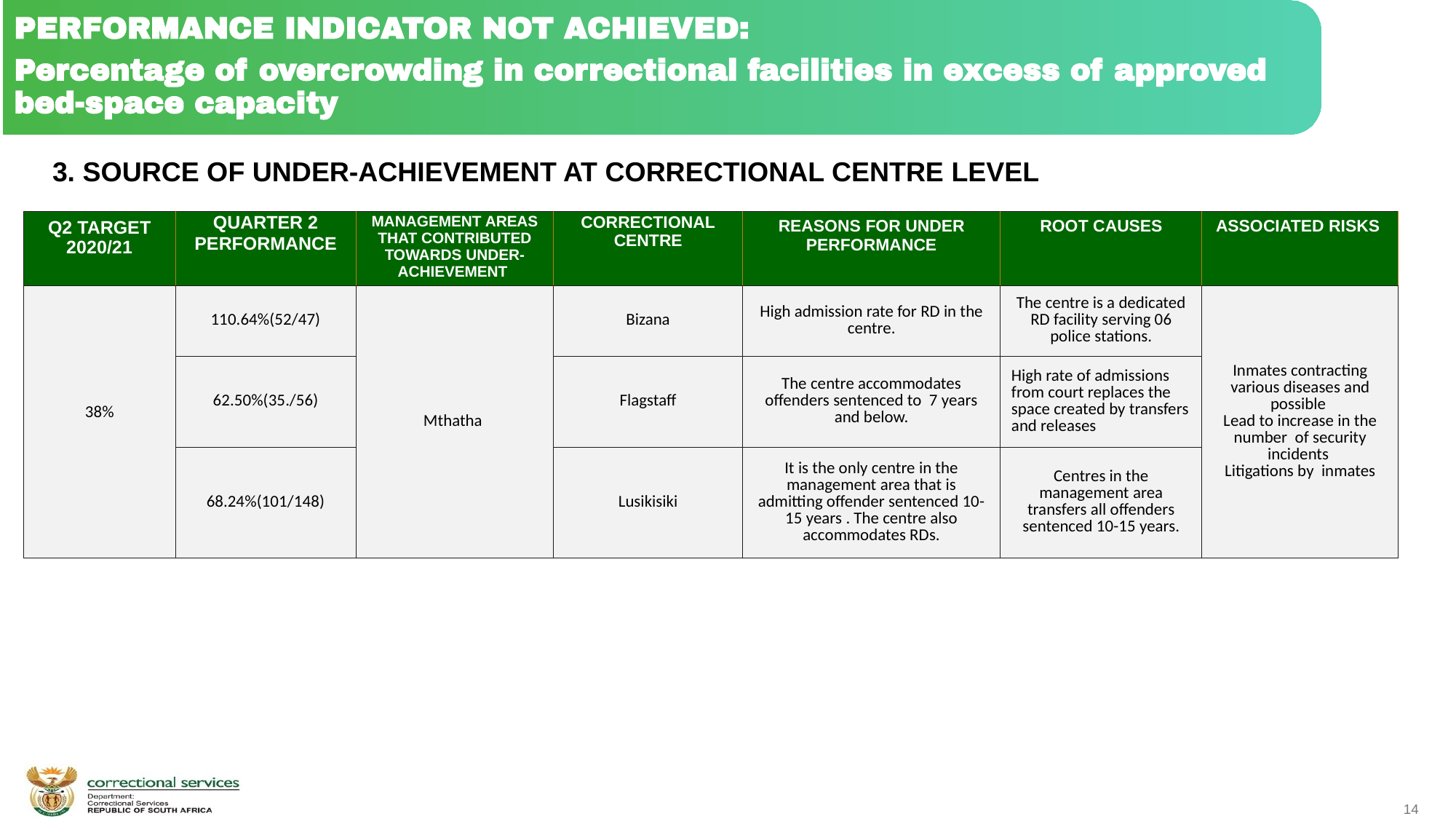

PERFORMANCE INDICATOR NOT ACHIEVED:
Percentage of overcrowding in correctional facilities in excess of approved  bed-space capacity
     3. SOURCE OF UNDER-ACHIEVEMENT AT CORRECTIONAL CENTRE LEVEL
| Q2 TARGET 2020/21 | QUARTER 2 PERFORMANCE | MANAGEMENT AREAS THAT CONTRIBUTED TOWARDS UNDER-ACHIEVEMENT | CORRECTIONAL CENTRE | REASONS FOR UNDER PERFORMANCE | ROOT CAUSES | ASSOCIATED RISKS |
| --- | --- | --- | --- | --- | --- | --- |
| 38% | 110.64%(52/47) | Mthatha | Bizana | High admission rate for RD in the centre. | The centre is a dedicated RD facility serving 06 police stations. | Inmates contracting various diseases and possible Lead to increase in the number of security incidents Litigations by inmates |
|  | 62.50%(35./56) |  | Flagstaff | The centre accommodates offenders sentenced to 7 years and below. | High rate of admissions from court replaces the space created by transfers and releases |  |
|  | 68.24%(101/148) |  | Lusikisiki | It is the only centre in the management area that is admitting offender sentenced 10-15 years . The centre also accommodates RDs. | Centres in the management area transfers all offenders sentenced 10-15 years. |  |